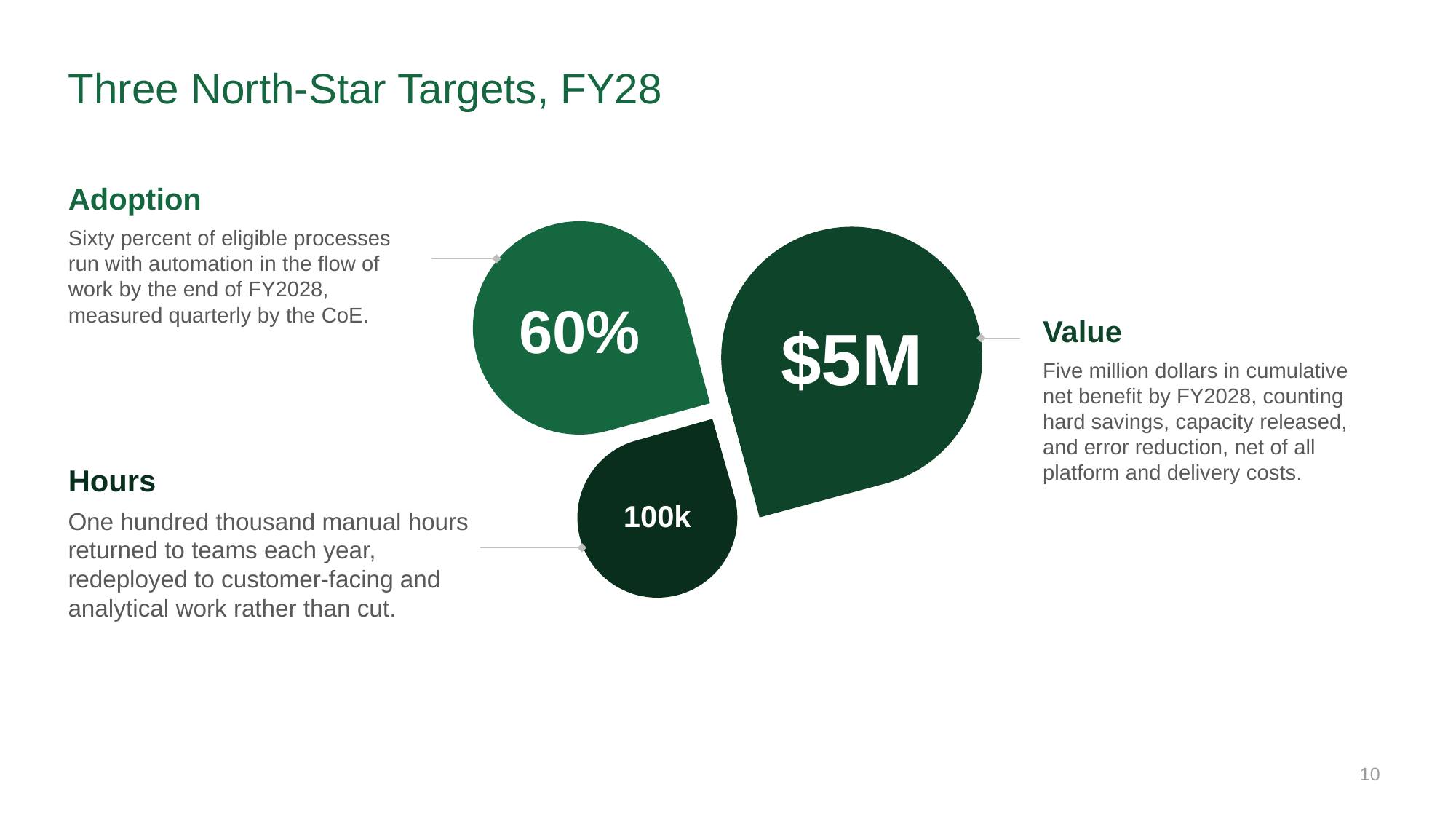

# Three North-Star Targets, FY28
Adoption

60%
$5M

100k
Sixty percent of eligible processes run with automation in the flow of work by the end of FY2028, measured quarterly by the CoE.
Value
Five million dollars in cumulative net benefit by FY2028, counting hard savings, capacity released, and error reduction, net of all platform and delivery costs.
Hours
One hundred thousand manual hours returned to teams each year, redeployed to customer-facing and analytical work rather than cut.
10